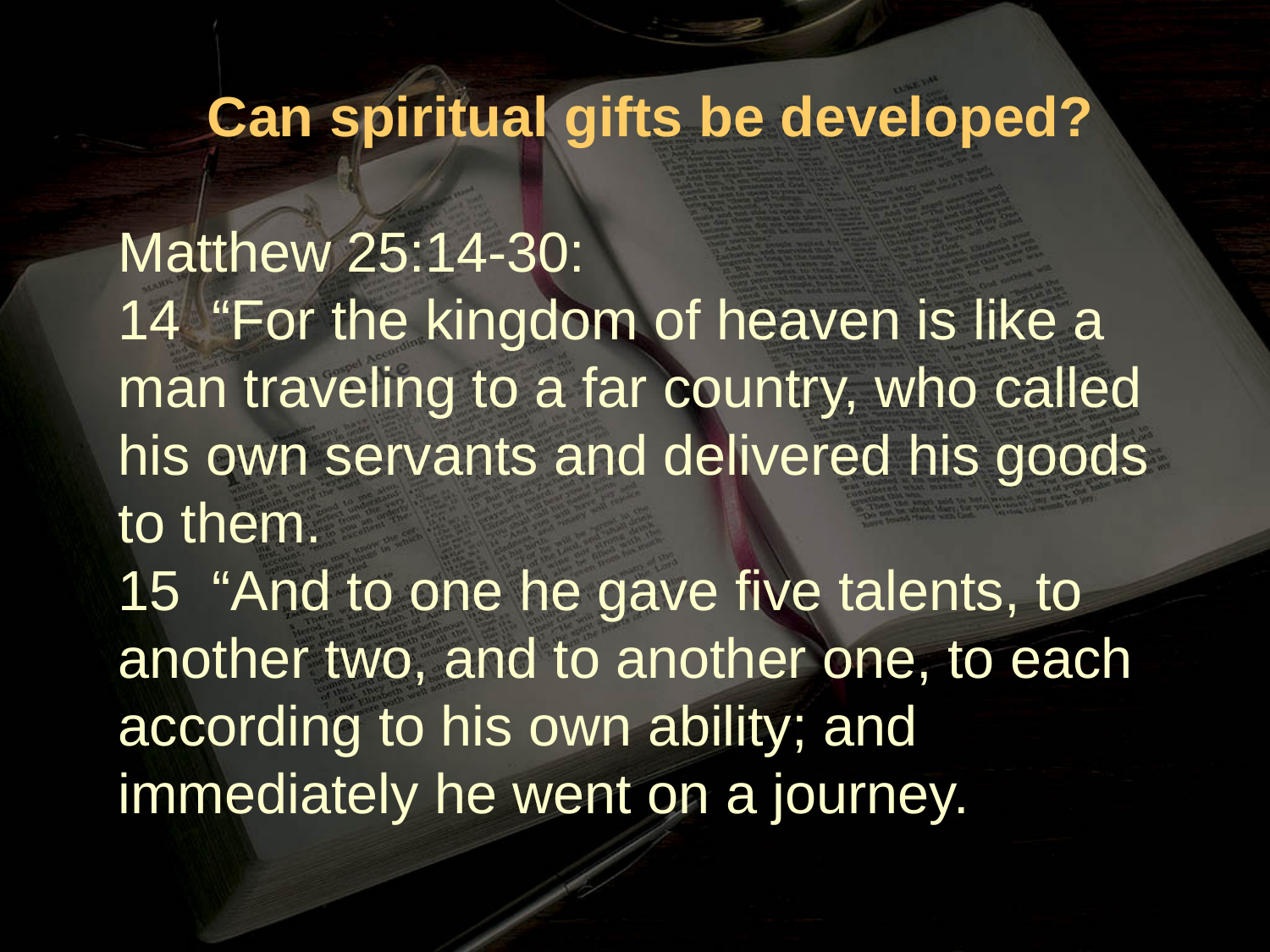

Can spiritual gifts be developed?

Matthew 25:14-30:
14  “For the kingdom of heaven is like a man traveling to a far country, who called his own servants and delivered his goods to them.
15  “And to one he gave five talents, to another two, and to another one, to each according to his own ability; and immediately he went on a journey.